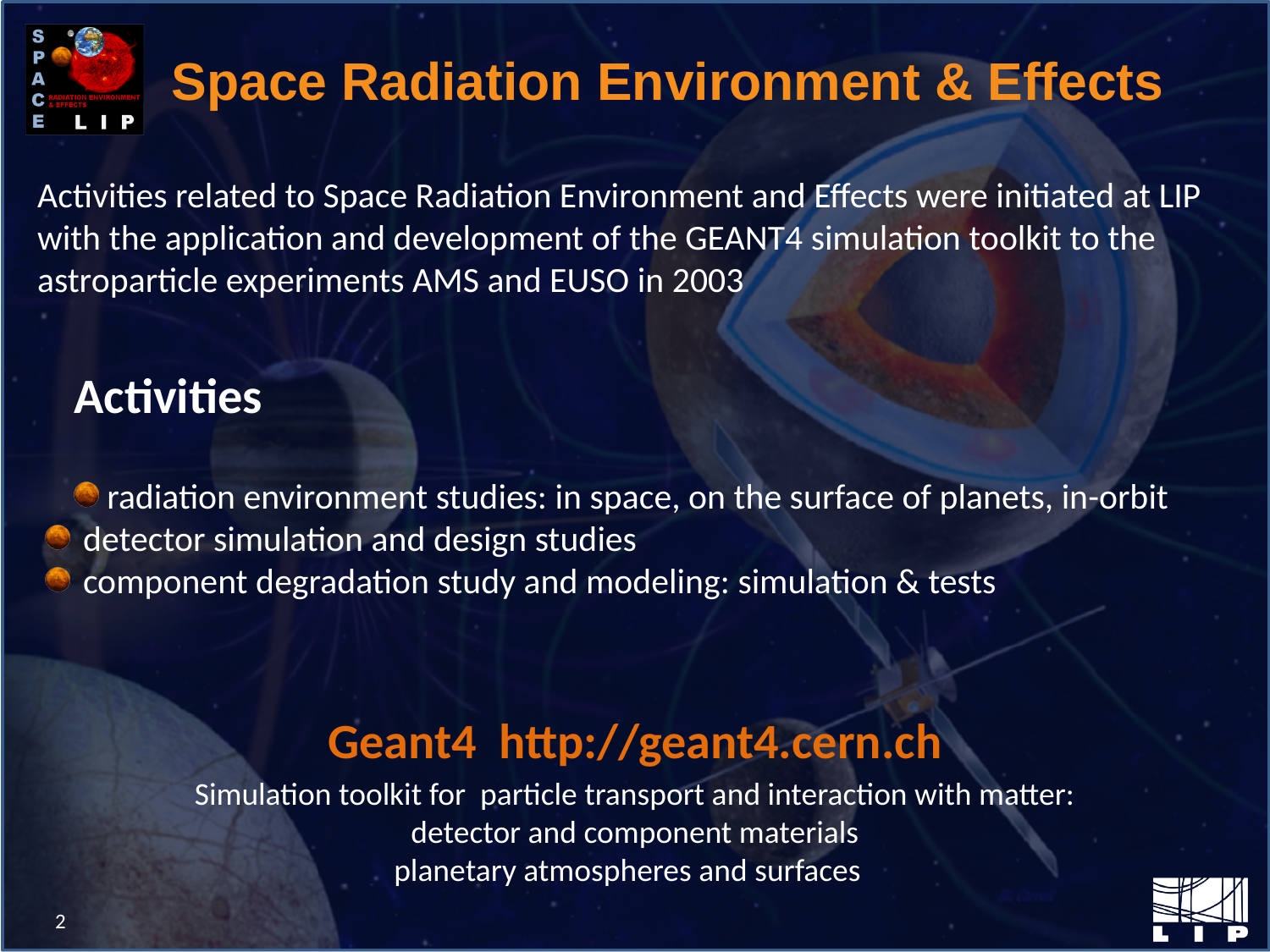

# Space Radiation Environment & Effects
Activities related to Space Radiation Environment and Effects were initiated at LIP with the application and development of the GEANT4 simulation toolkit to the astroparticle experiments AMS and EUSO in 2003

Activities

 radiation environment studies: in space, on the surface of planets, in-orbit
 detector simulation and design studies
 component degradation study and modeling: simulation & tests

Geant4  http://geant4.cern.ch
Simulation toolkit for  particle transport and interaction with matter:
detector and component materials
planetary atmospheres and surfaces
2